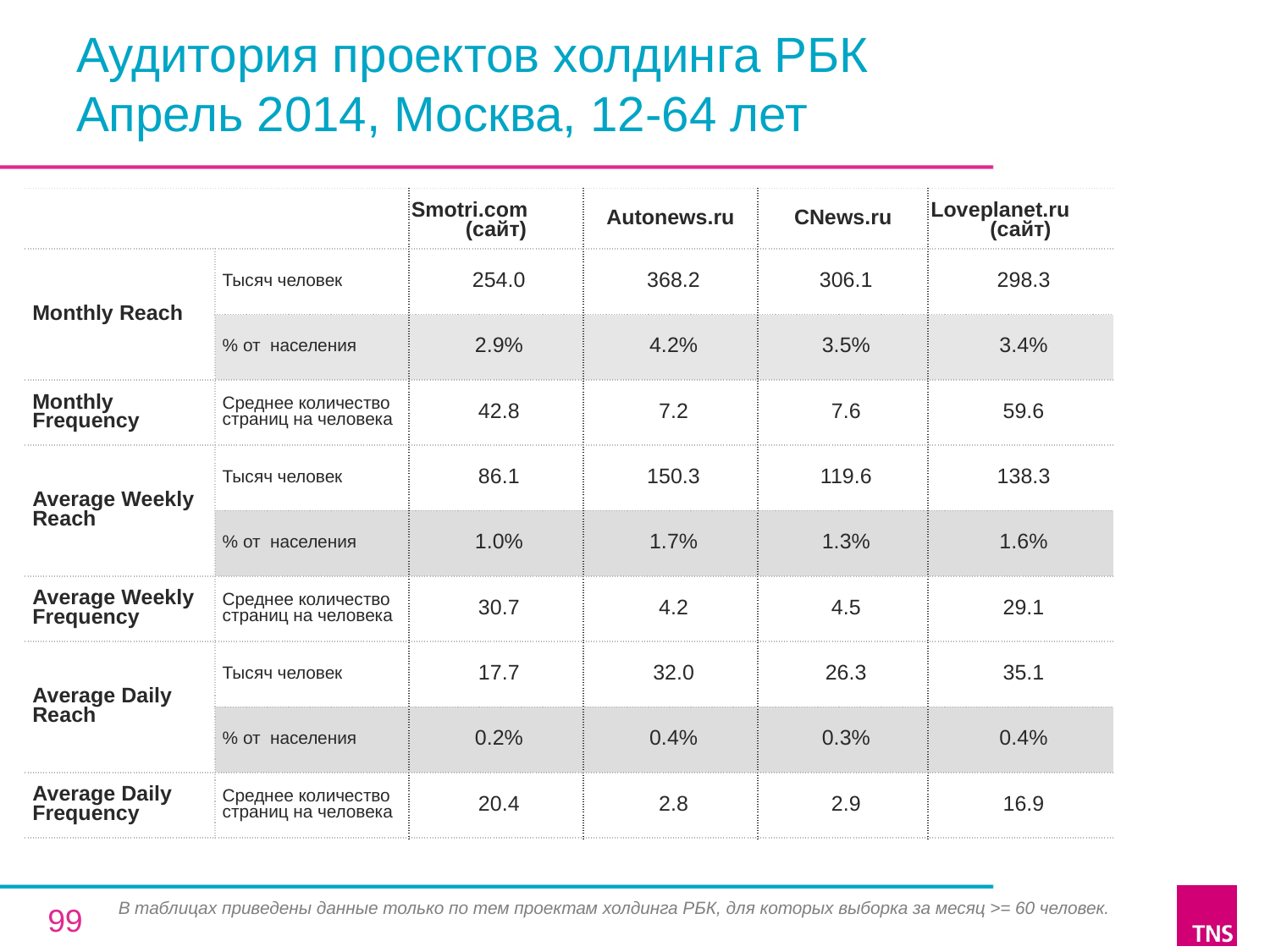

# Аудитория проектов холдинга РБК Апрель 2014, Москва, 12-64 лет
|  |  | Smotri.com (сайт) | Autonews.ru | CNews.ru | Loveplanet.ru (сайт) |
| --- | --- | --- | --- | --- | --- |
| Monthly Reach | Тысяч человек | 254.0 | 368.2 | 306.1 | 298.3 |
|  | % от населения | 2.9% | 4.2% | 3.5% | 3.4% |
| Monthly Frequency | Среднее количество страниц на человека | 42.8 | 7.2 | 7.6 | 59.6 |
| Average Weekly Reach | Тысяч человек | 86.1 | 150.3 | 119.6 | 138.3 |
|  | % от населения | 1.0% | 1.7% | 1.3% | 1.6% |
| Average Weekly Frequency | Среднее количество страниц на человека | 30.7 | 4.2 | 4.5 | 29.1 |
| Average Daily Reach | Тысяч человек | 17.7 | 32.0 | 26.3 | 35.1 |
|  | % от населения | 0.2% | 0.4% | 0.3% | 0.4% |
| Average Daily Frequency | Среднее количество страниц на человека | 20.4 | 2.8 | 2.9 | 16.9 |
В таблицах приведены данные только по тем проектам холдинга РБК, для которых выборка за месяц >= 60 человек.
99